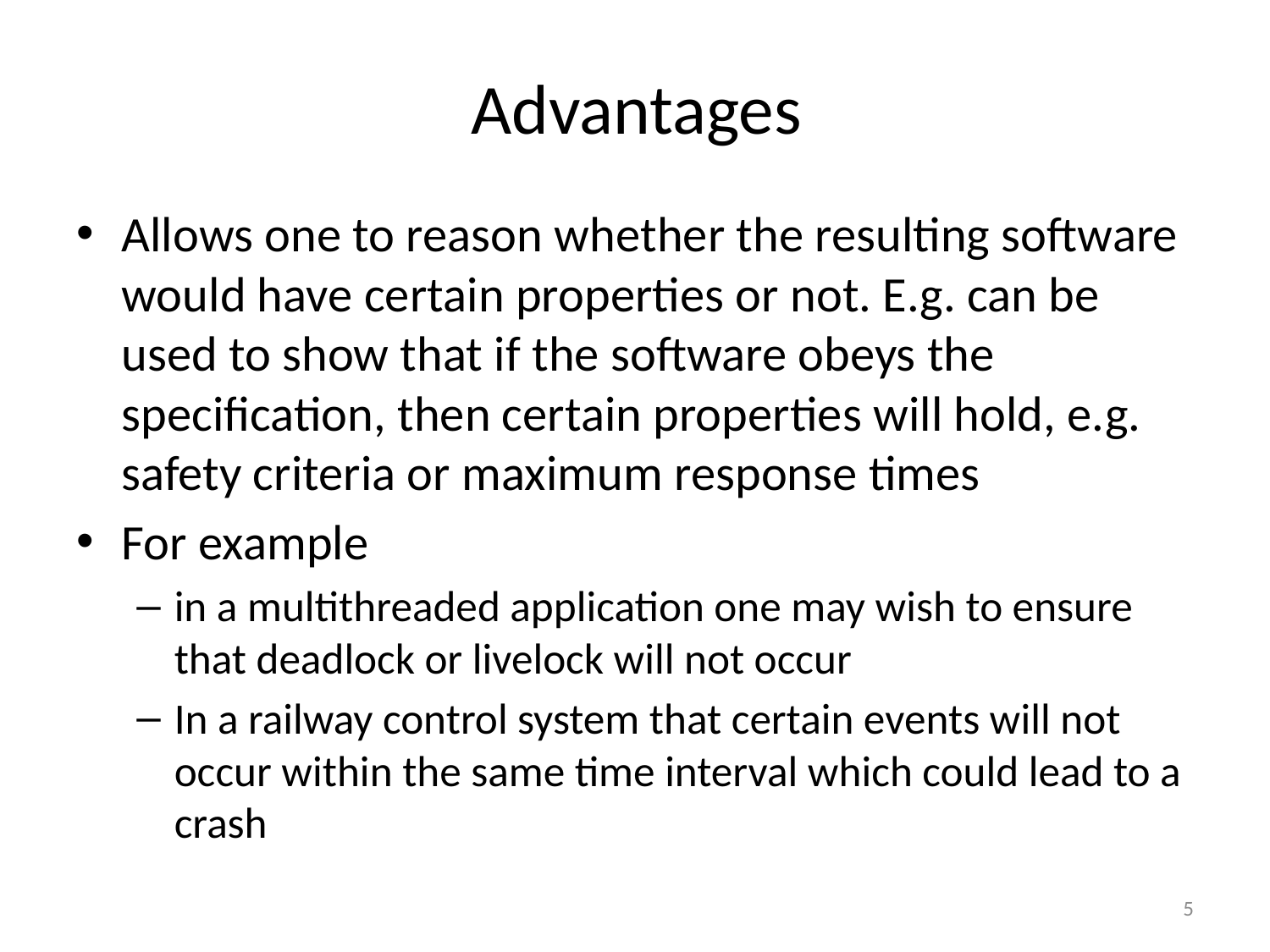

# Advantages
Allows one to reason whether the resulting software would have certain properties or not. E.g. can be used to show that if the software obeys the specification, then certain properties will hold, e.g. safety criteria or maximum response times
For example
in a multithreaded application one may wish to ensure that deadlock or livelock will not occur
In a railway control system that certain events will not occur within the same time interval which could lead to a crash
5